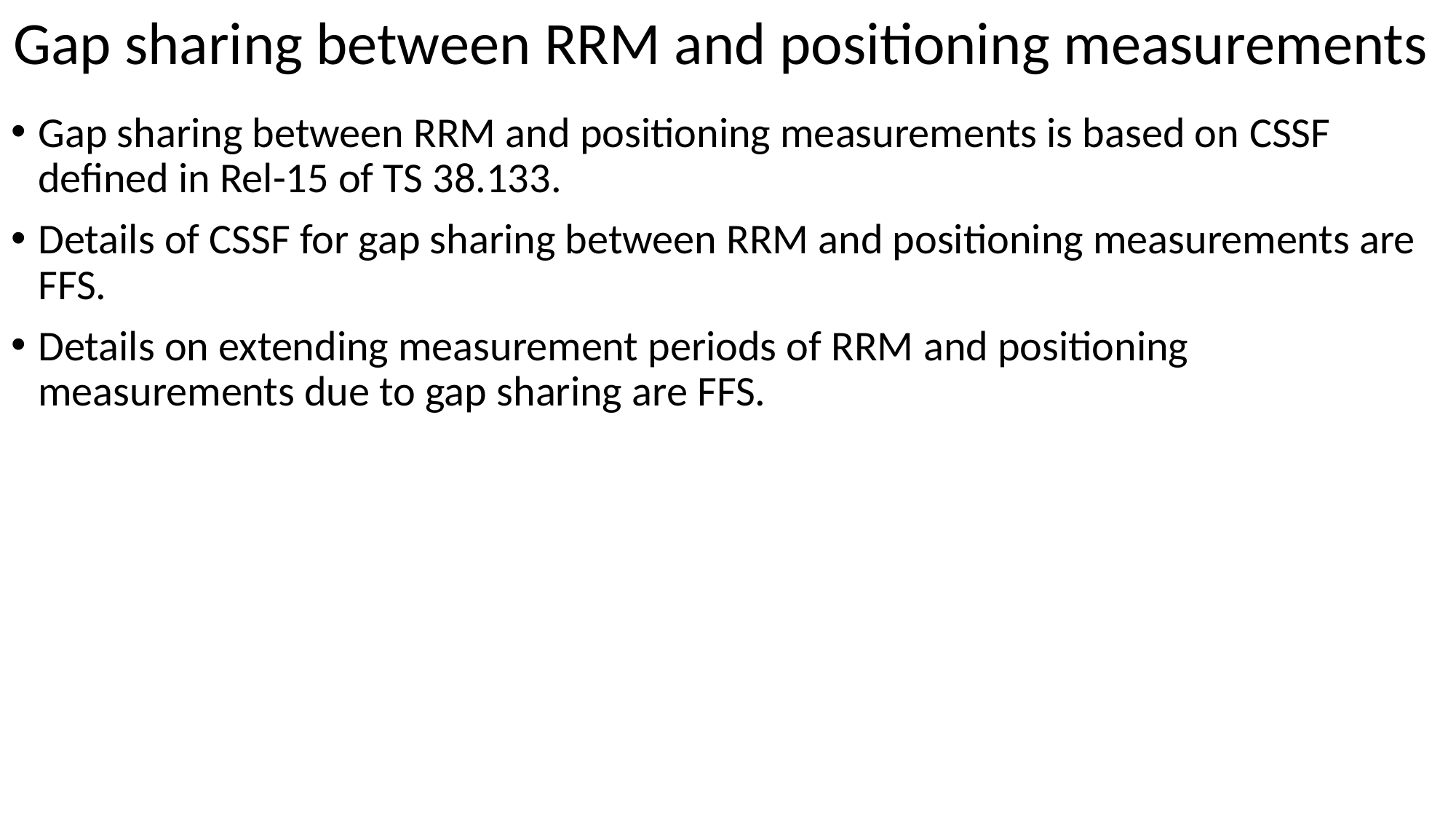

# Gap sharing between RRM and positioning measurements
Gap sharing between RRM and positioning measurements is based on CSSF defined in Rel-15 of TS 38.133.
Details of CSSF for gap sharing between RRM and positioning measurements are FFS.
Details on extending measurement periods of RRM and positioning measurements due to gap sharing are FFS.